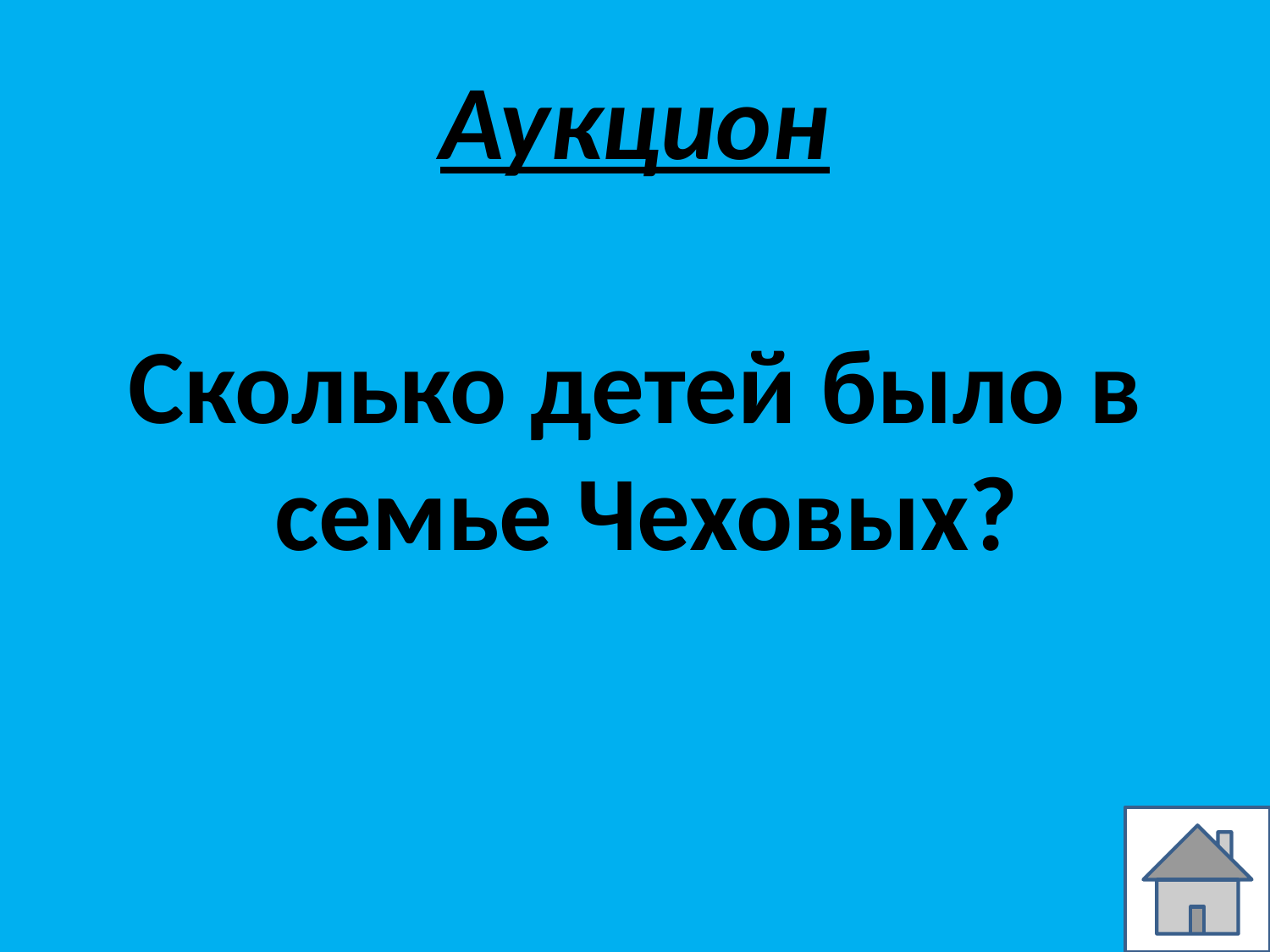

# Аукцион

Сколько детей было в семье Чеховых?